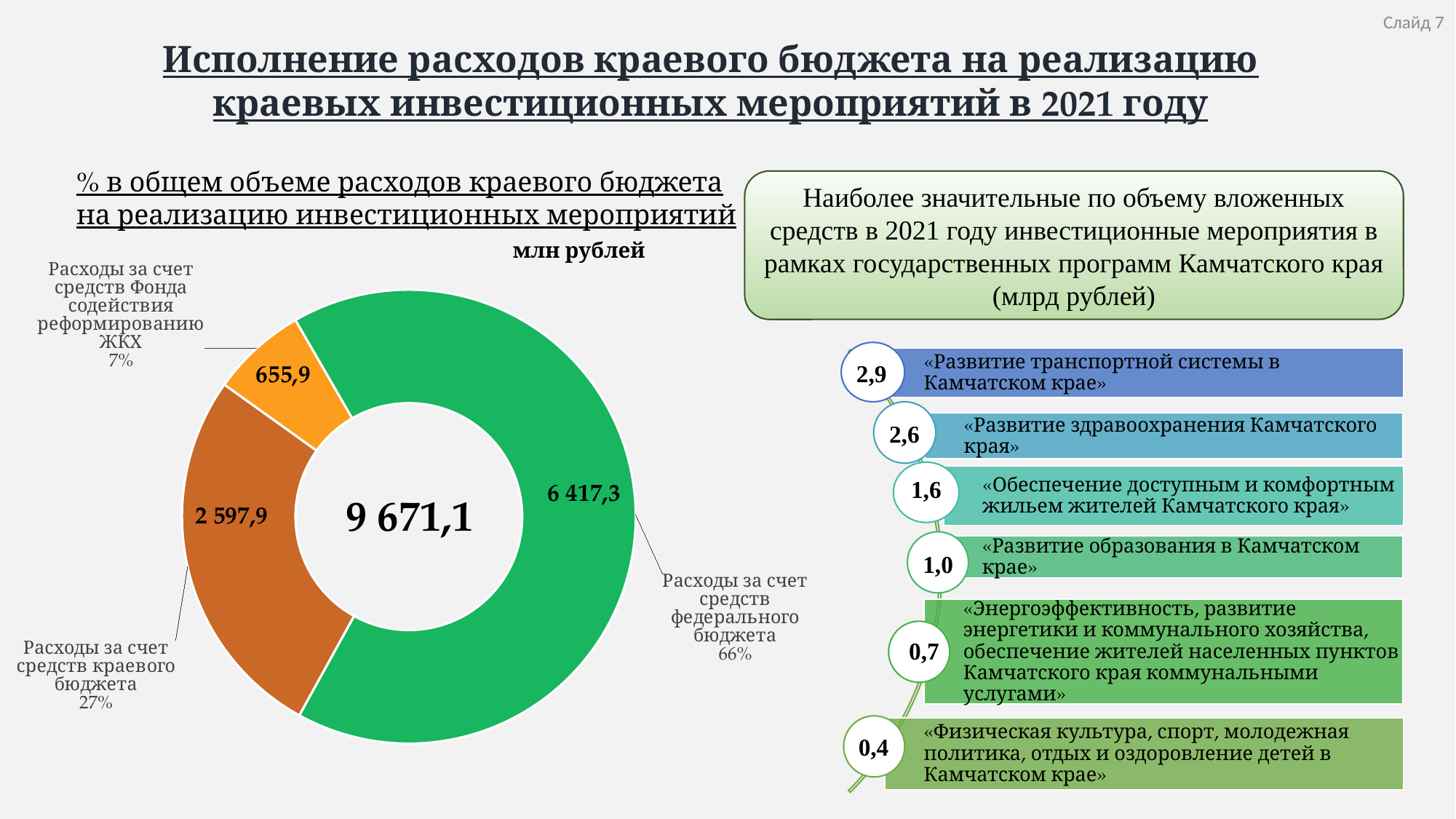

Слайд 7
# Исполнение расходов краевого бюджета на реализацию краевых инвестиционных мероприятий в 2021 году

### Chart

| Category | Продажи |
|---|---|
| Расходы за счет средств федерального бюджета | 6417.3 |
| Расходы за счет средств краевого бюджета | 2597.9 |
| Расходы за счет средств Фонда содействия реформированию ЖКХ | 655.9 |
% в общем объеме расходов краевого бюджета
на реализацию инвестиционных мероприятий
Наиболее значительные по объему вложенных средств в 2021 году инвестиционные мероприятия в рамках государственных программ Камчатского края (млрд рублей)
млн рублей
«Развитие транспортной системы в Камчатском крае»
«Развитие здравоохранения Камчатского края»
«Обеспечение доступным и комфортным жильем жителей Камчатского края»
«Развитие образования в Камчатском крае»
«Энергоэффективность, развитие энергетики и коммунального хозяйства, обеспечение жителей населенных пунктов Камчатского края коммунальными услугами»
«Физическая культура, спорт, молодежная политика, отдых и оздоровление детей в Камчатском крае»
655,9
2,9
2,6
1,6
6 417,3
9 671,1
2 597,9
1,0
0,7
0,4